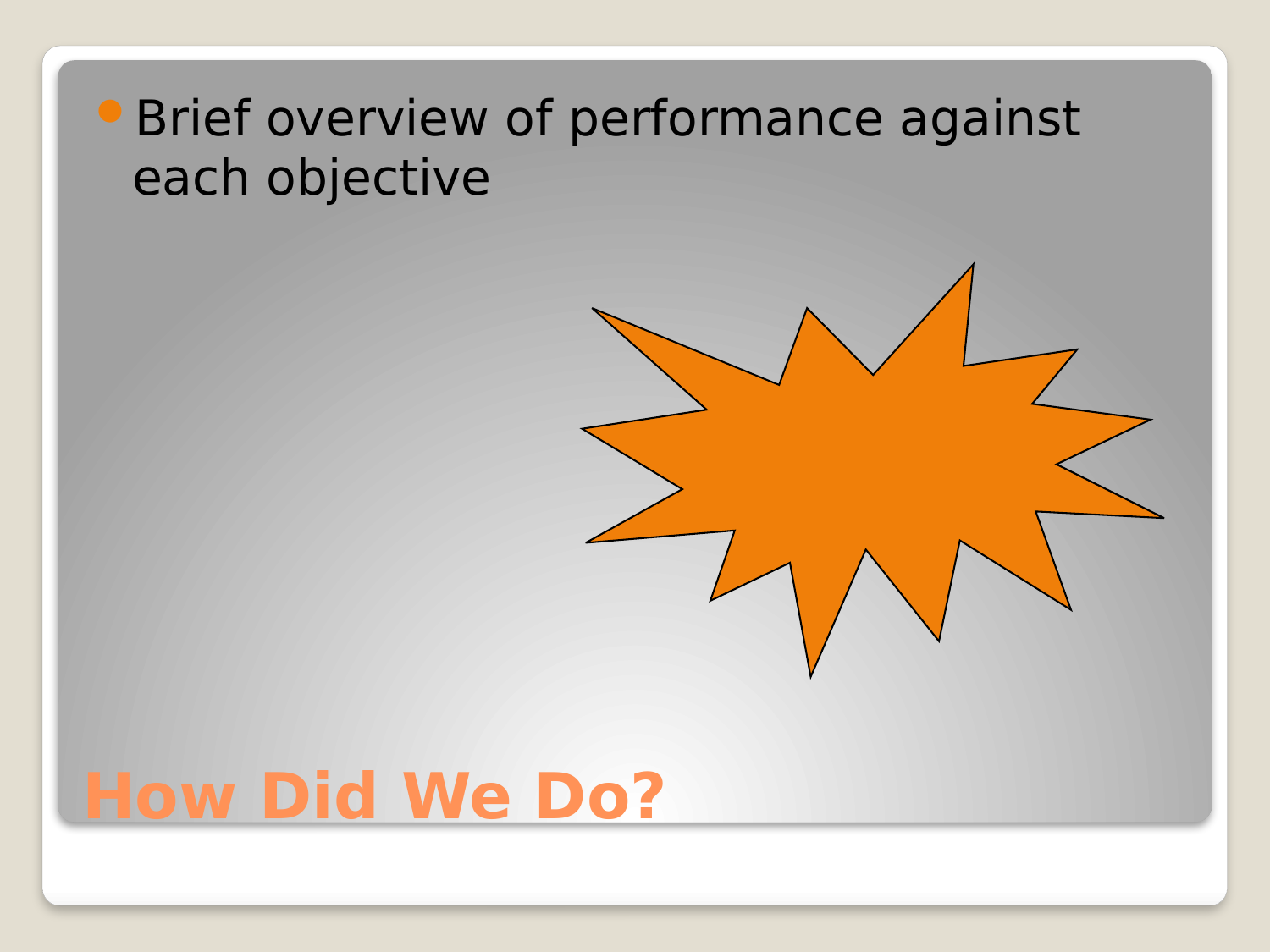

Brief overview of performance against each objective

# How Did We Do?